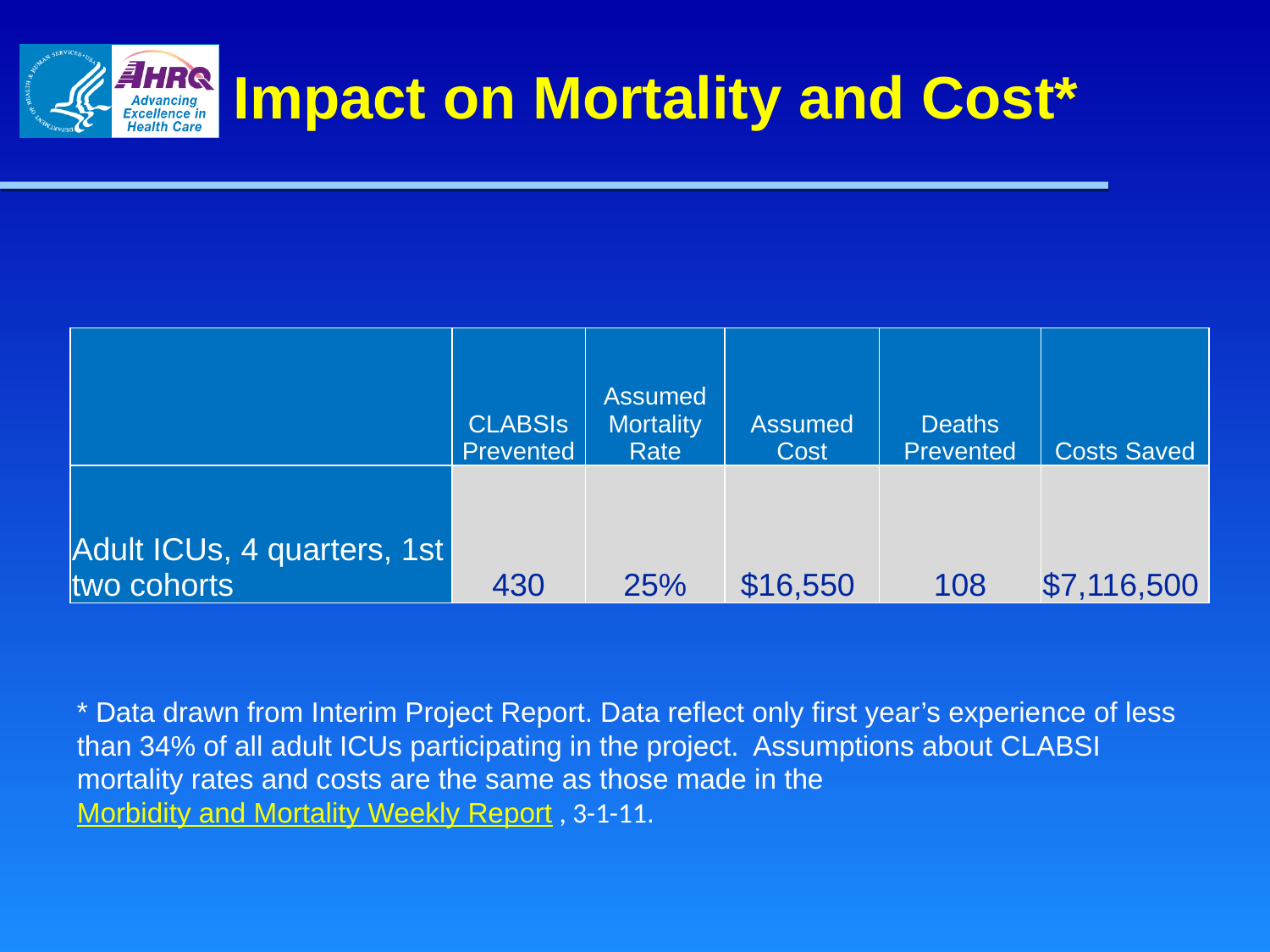

Impact on Mortality and Cost*
|  | CLABSIs Prevented | Assumed Mortality Rate | Assumed Cost | Deaths Prevented | Costs Saved |
| --- | --- | --- | --- | --- | --- |
| Adult ICUs, 4 quarters, 1st two cohorts | 430 | 25% | $16,550 | 108 | $7,116,500 |
* Data drawn from Interim Project Report. Data reflect only first year’s experience of less than 34% of all adult ICUs participating in the project.  Assumptions about CLABSI mortality rates and costs are the same as those made in the Morbidity and Mortality Weekly Report , 3-1-11.